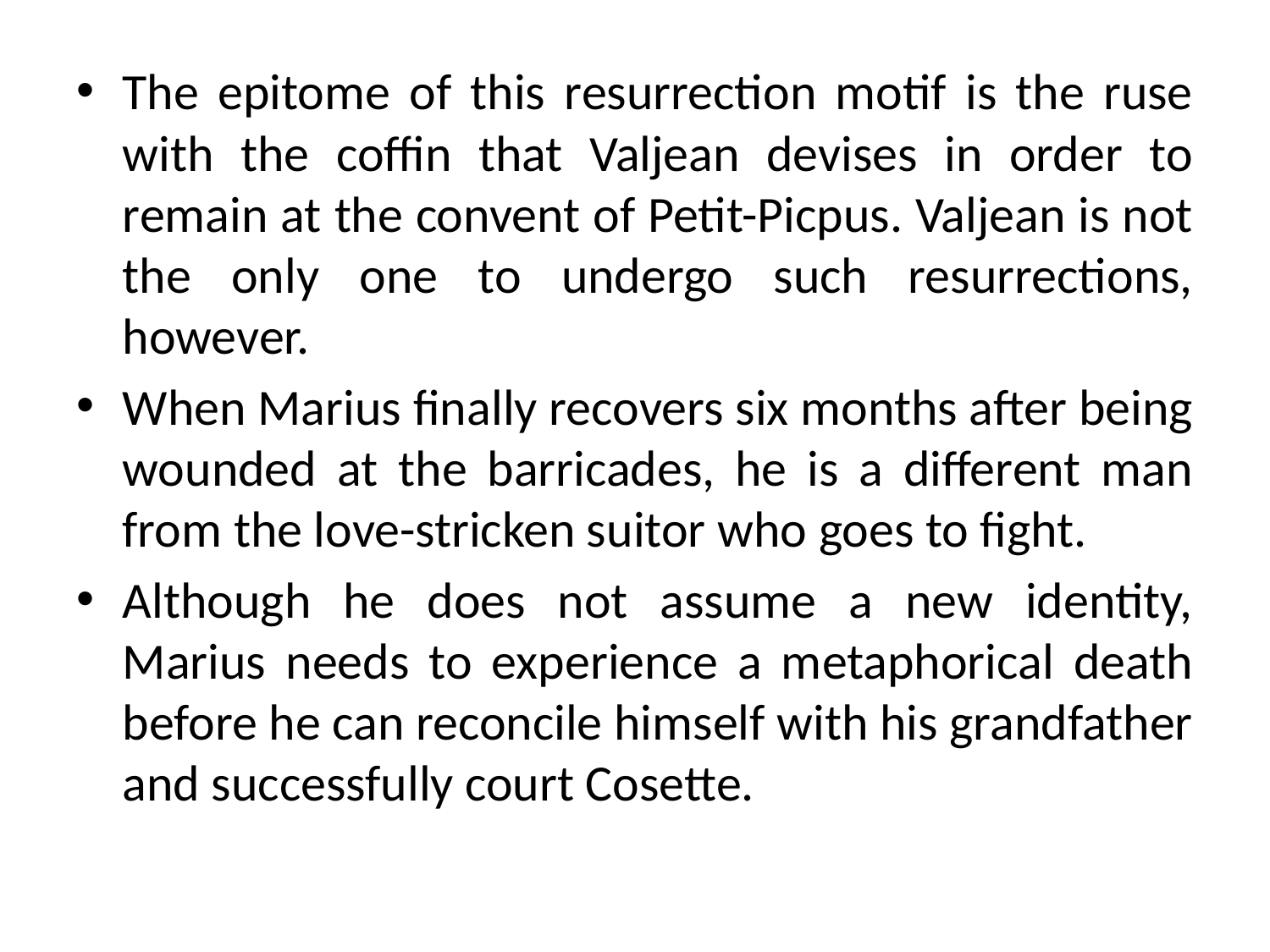

The epitome of this resurrection motif is the ruse with the coffin that Valjean devises in order to remain at the convent of Petit-Picpus. Valjean is not the only one to undergo such resurrections, however.
When Marius finally recovers six months after being wounded at the barricades, he is a different man from the love-stricken suitor who goes to fight.
Although he does not assume a new identity, Marius needs to experience a metaphorical death before he can reconcile himself with his grandfather and successfully court Cosette.